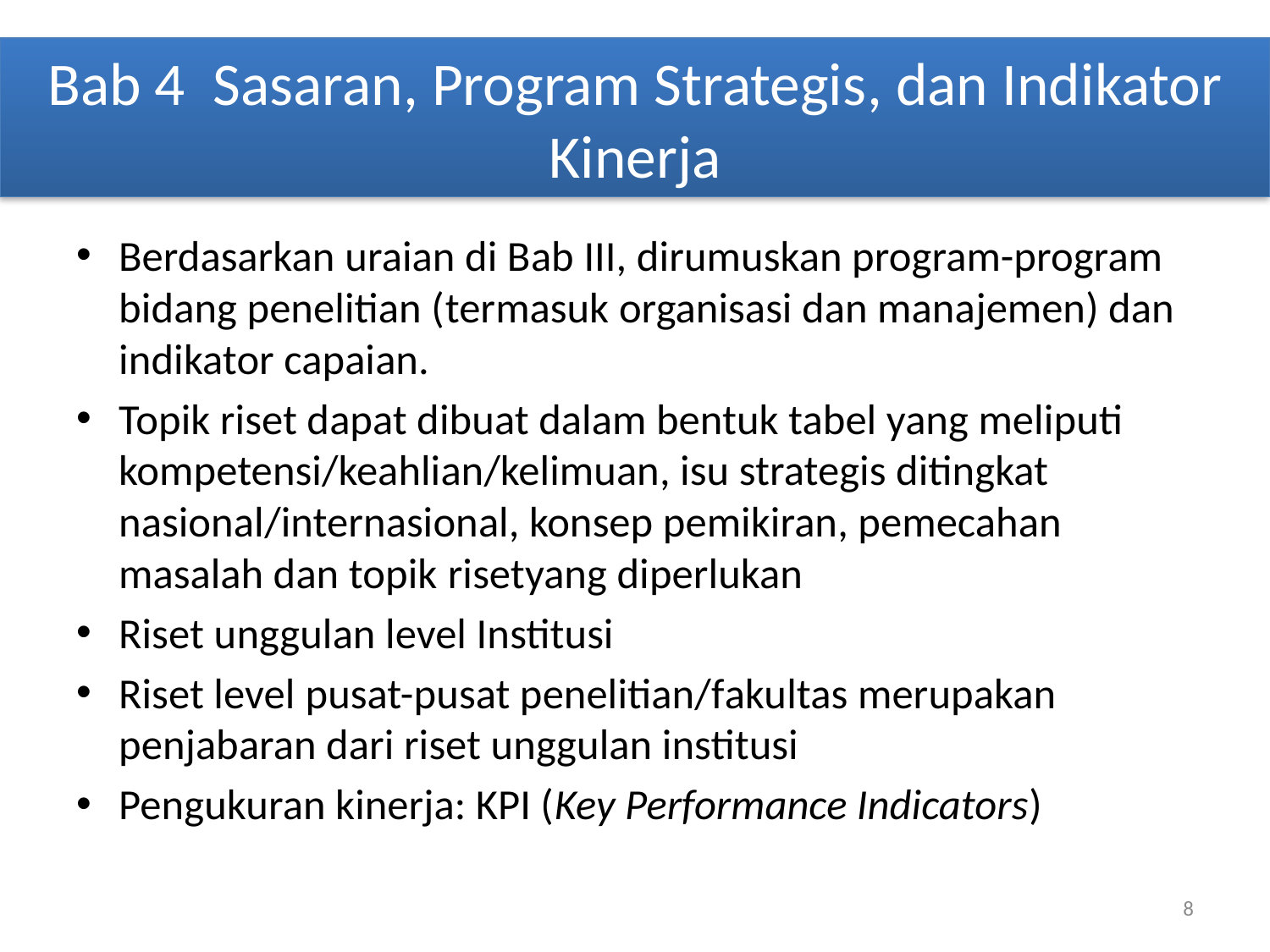

# Bab 4  Sasaran, Program Strategis, dan Indikator Kinerja
Berdasarkan uraian di Bab III, dirumuskan program-program bidang penelitian (termasuk organisasi dan manajemen) dan indikator capaian.
Topik riset dapat dibuat dalam bentuk tabel yang meliputi kompetensi/keahlian/kelimuan, isu strategis ditingkat nasional/internasional, konsep pemikiran, pemecahan masalah dan topik risetyang diperlukan
Riset unggulan level Institusi
Riset level pusat-pusat penelitian/fakultas merupakan penjabaran dari riset unggulan institusi
Pengukuran kinerja: KPI (Key Performance Indicators)

8